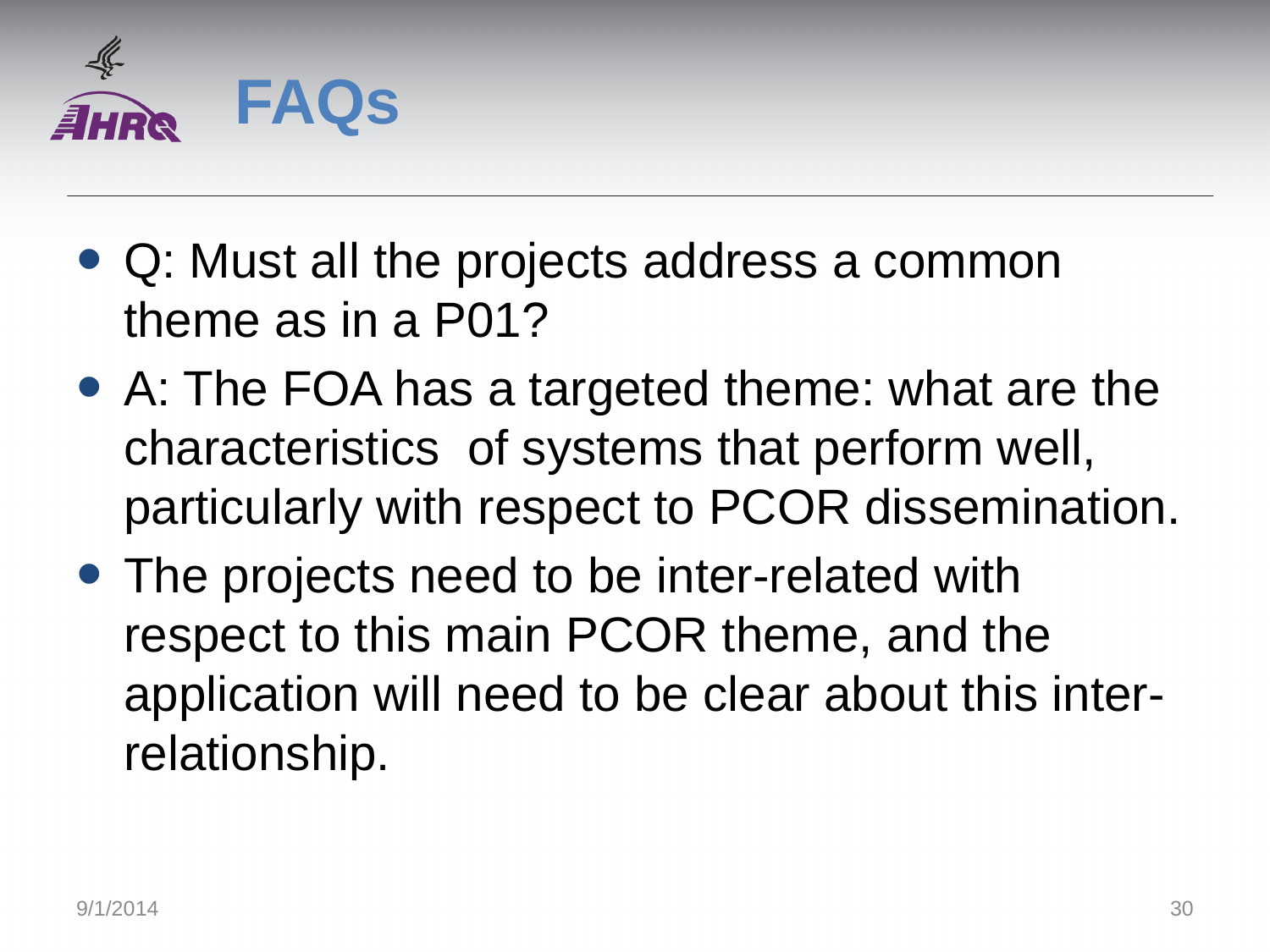

# FAQs
Q: Must all the projects address a common theme as in a P01?
A: The FOA has a targeted theme: what are the characteristics  of systems that perform well, particularly with respect to PCOR dissemination.
The projects need to be inter-related with respect to this main PCOR theme, and the application will need to be clear about this inter-relationship.
9/1/2014
30